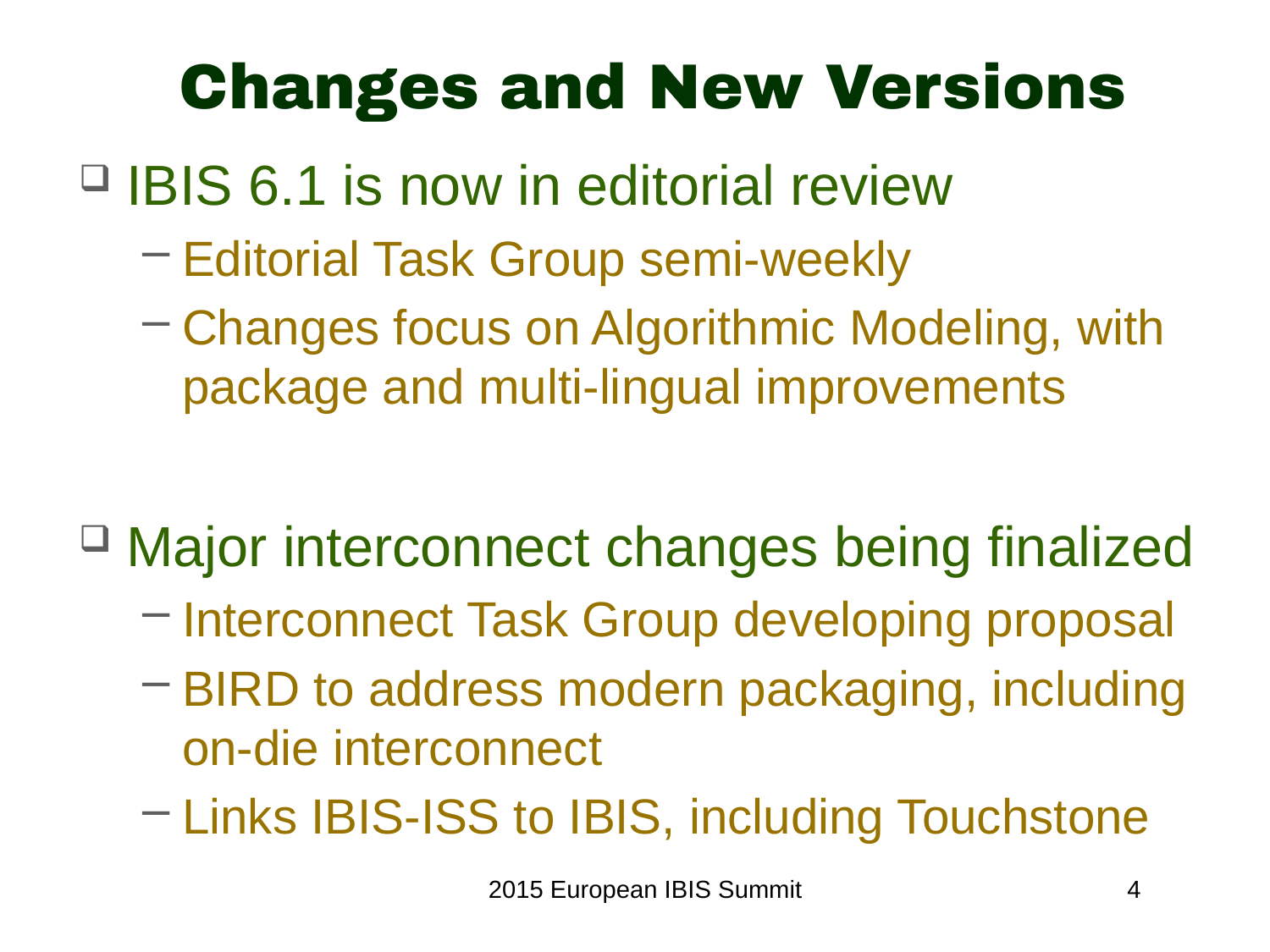

# Changes and New Versions
IBIS 6.1 is now in editorial review
Editorial Task Group semi-weekly
Changes focus on Algorithmic Modeling, with package and multi-lingual improvements

Major interconnect changes being finalized
Interconnect Task Group developing proposal
BIRD to address modern packaging, including on-die interconnect
Links IBIS-ISS to IBIS, including Touchstone

2015 European IBIS Summit

4